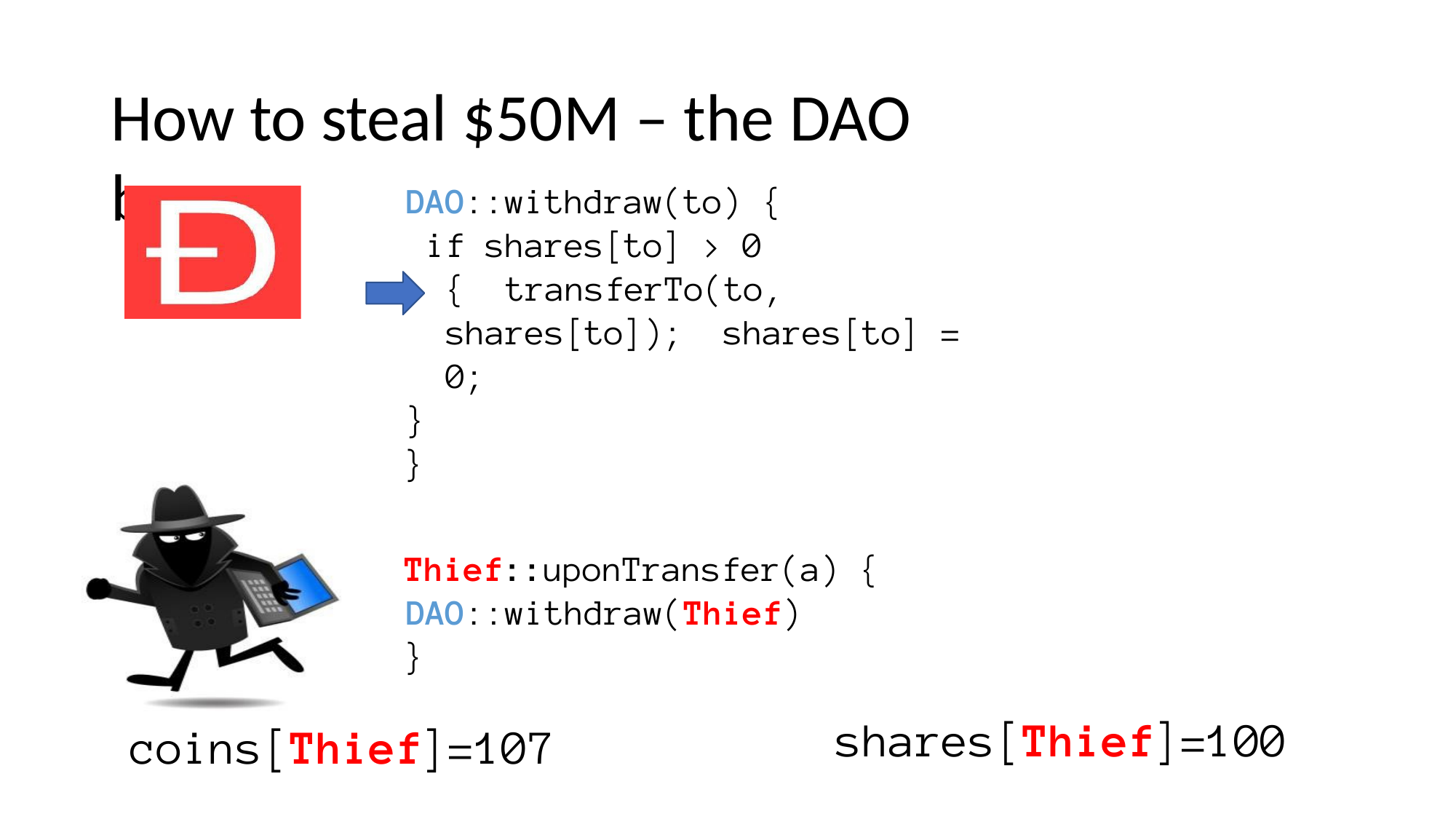

# How to steal $50M – the DAO bug
DAO::withdraw(to) {
if shares[to] > 0 {  transferTo(to, shares[to]);  shares[to] = 0;
}
}

Thief::uponTransfer(a) {
DAO::withdraw(Thief)
}

shares[Thief]=100
coins[Thief]=107